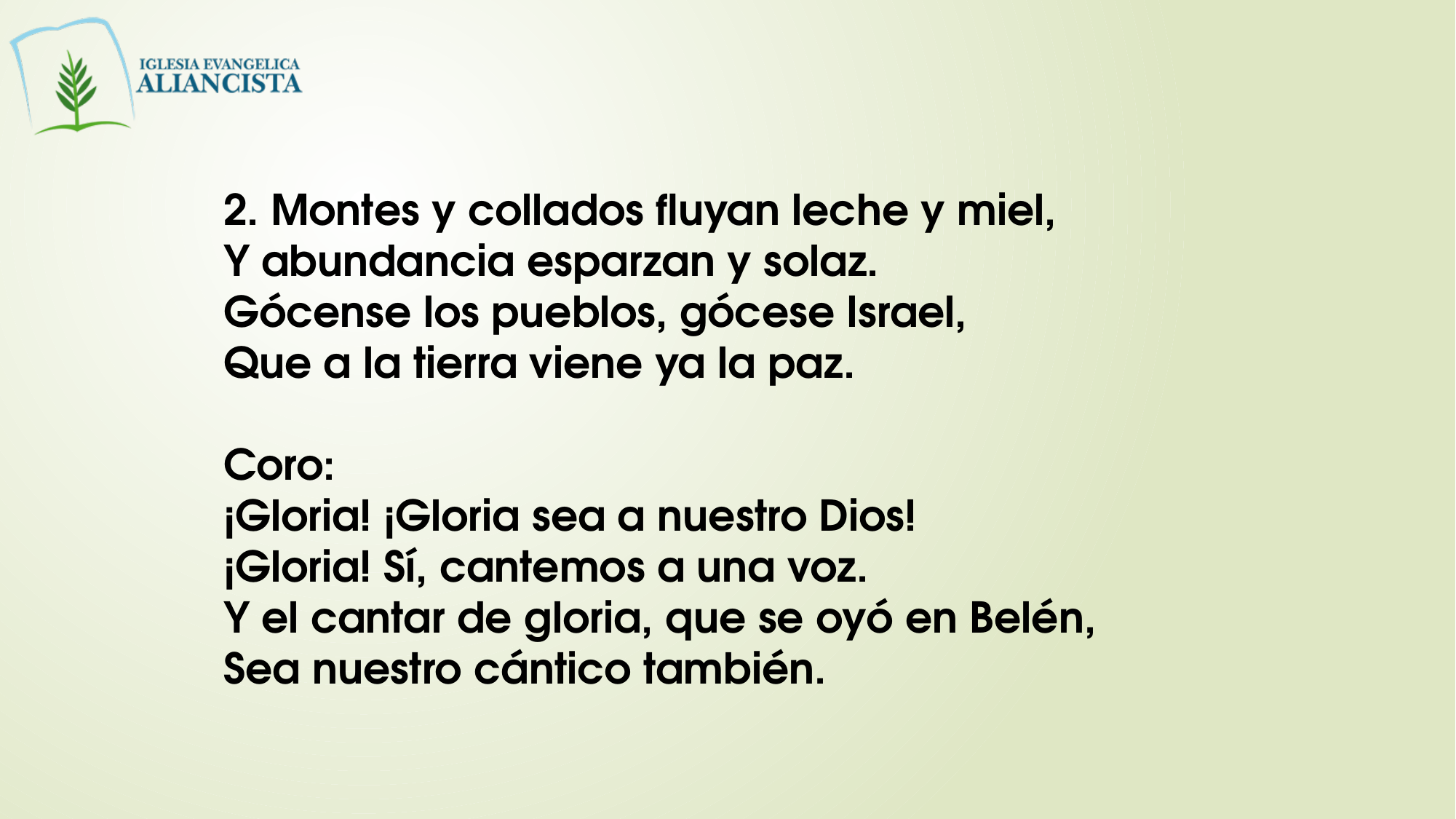

2. Montes y collados fluyan leche y miel,
Y abundancia esparzan y solaz.
Gócense los pueblos, gócese Israel,
Que a la tierra viene ya la paz.

Coro:
¡Gloria! ¡Gloria sea a nuestro Dios!
¡Gloria! Sí, cantemos a una voz.
Y el cantar de gloria, que se oyó en Belén,
Sea nuestro cántico también.